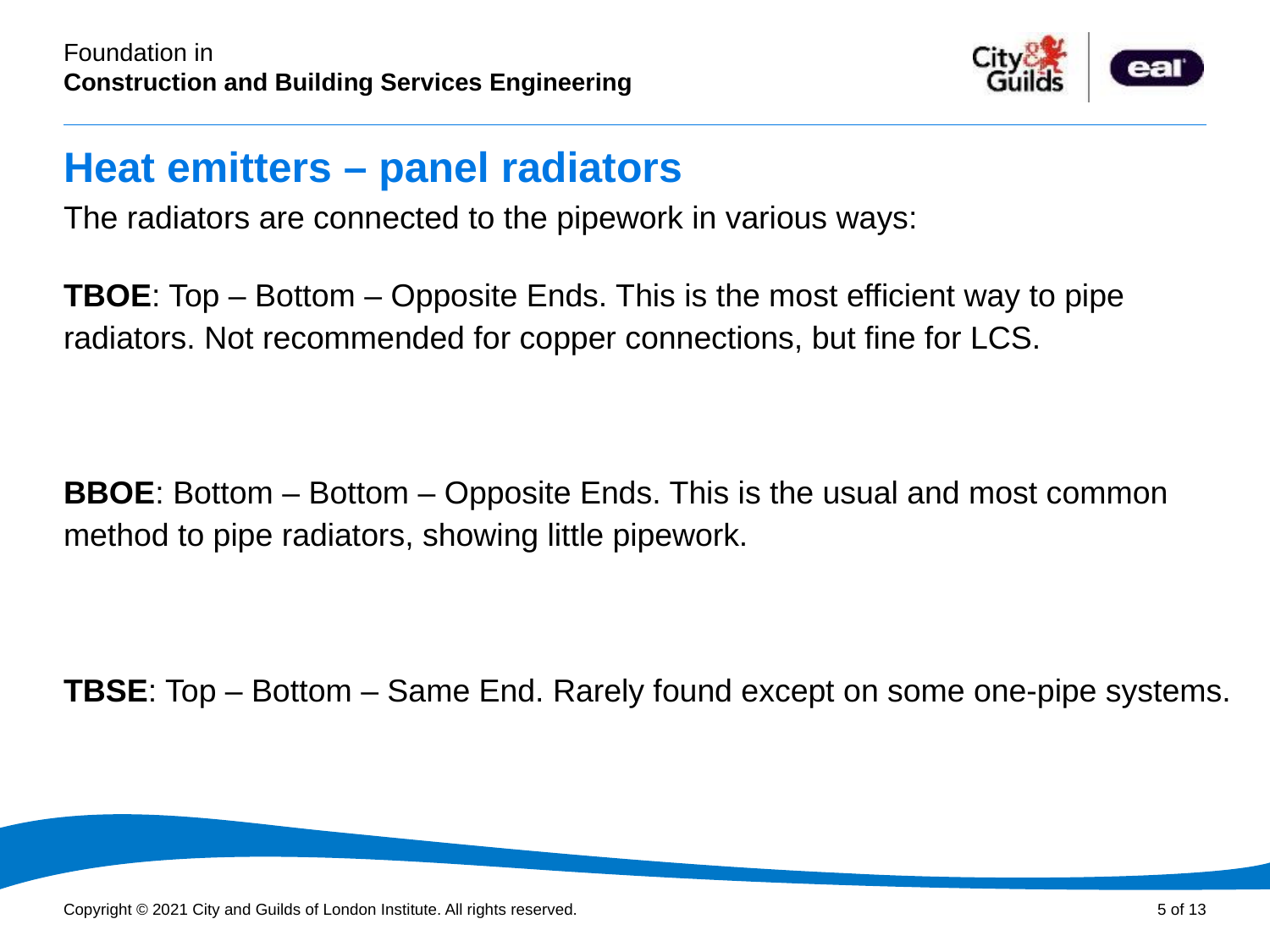

# Heat emitters – panel radiators
The radiators are connected to the pipework in various ways:
TBOE: Top – Bottom – Opposite Ends. This is the most efficient way to pipe radiators. Not recommended for copper connections, but fine for LCS.

BBOE: Bottom – Bottom – Opposite Ends. This is the usual and most common method to pipe radiators, showing little pipework.

TBSE: Top – Bottom – Same End. Rarely found except on some one-pipe systems.